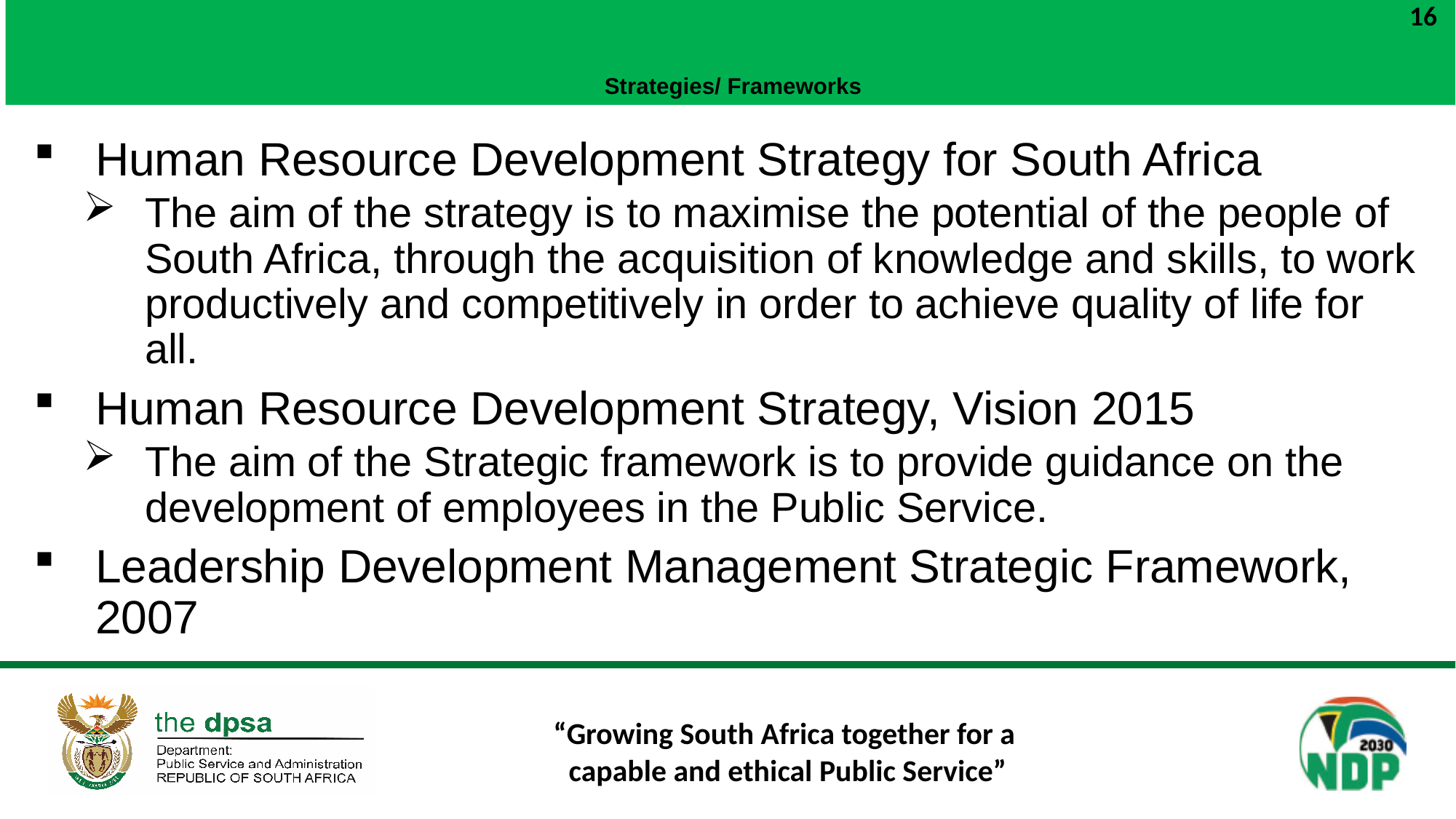

# Strategies/ Frameworks
16
Human Resource Development Strategy for South Africa
The aim of the strategy is to maximise the potential of the people of South Africa, through the acquisition of knowledge and skills, to work productively and competitively in order to achieve quality of life for all.
Human Resource Development Strategy, Vision 2015
The aim of the Strategic framework is to provide guidance on the development of employees in the Public Service.
Leadership Development Management Strategic Framework, 2007